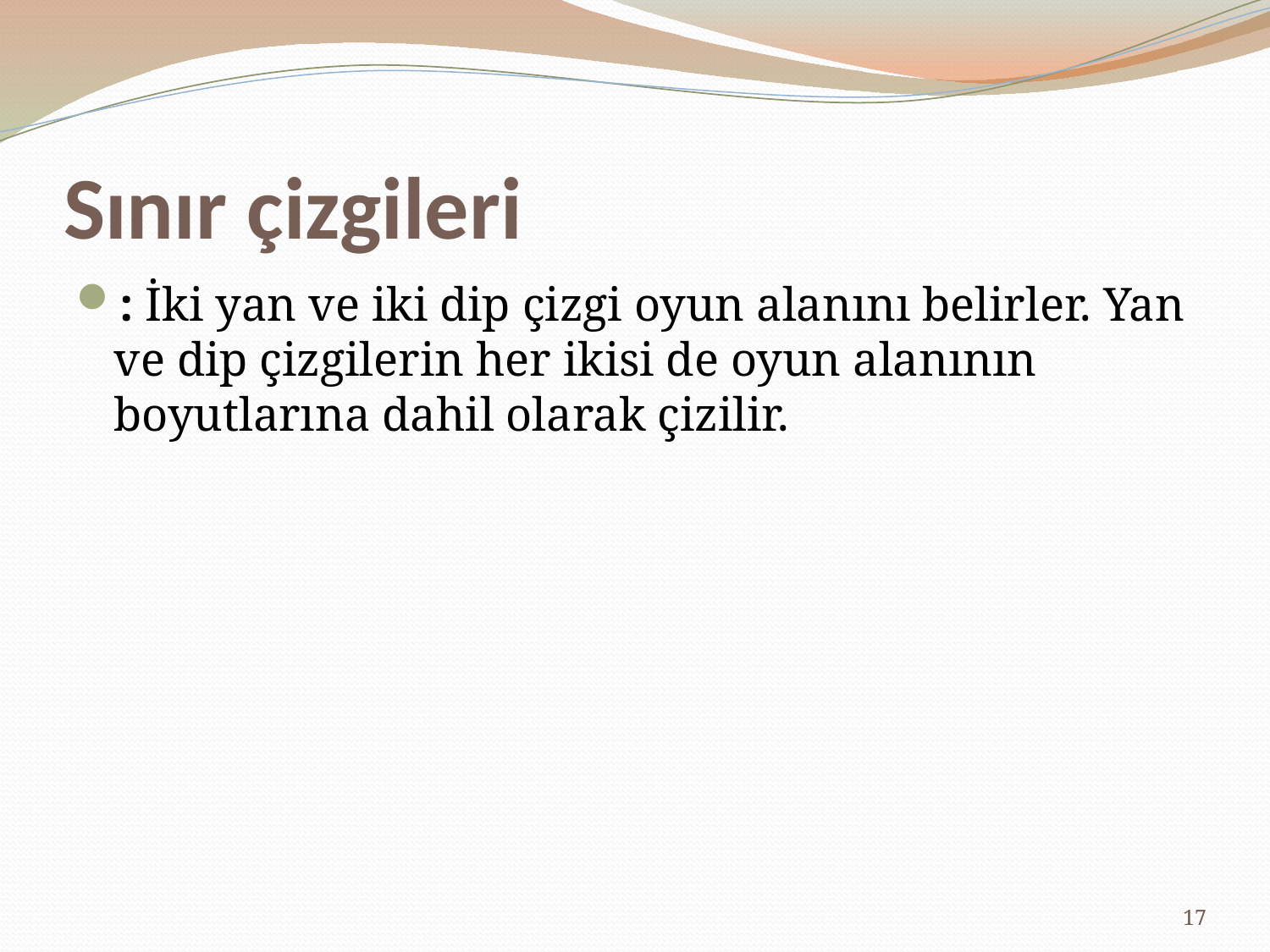

# Sınır çizgileri
: İki yan ve iki dip çizgi oyun alanını belirler. Yan ve dip çizgilerin her ikisi de oyun alanının boyutlarına dahil olarak çizilir.
17